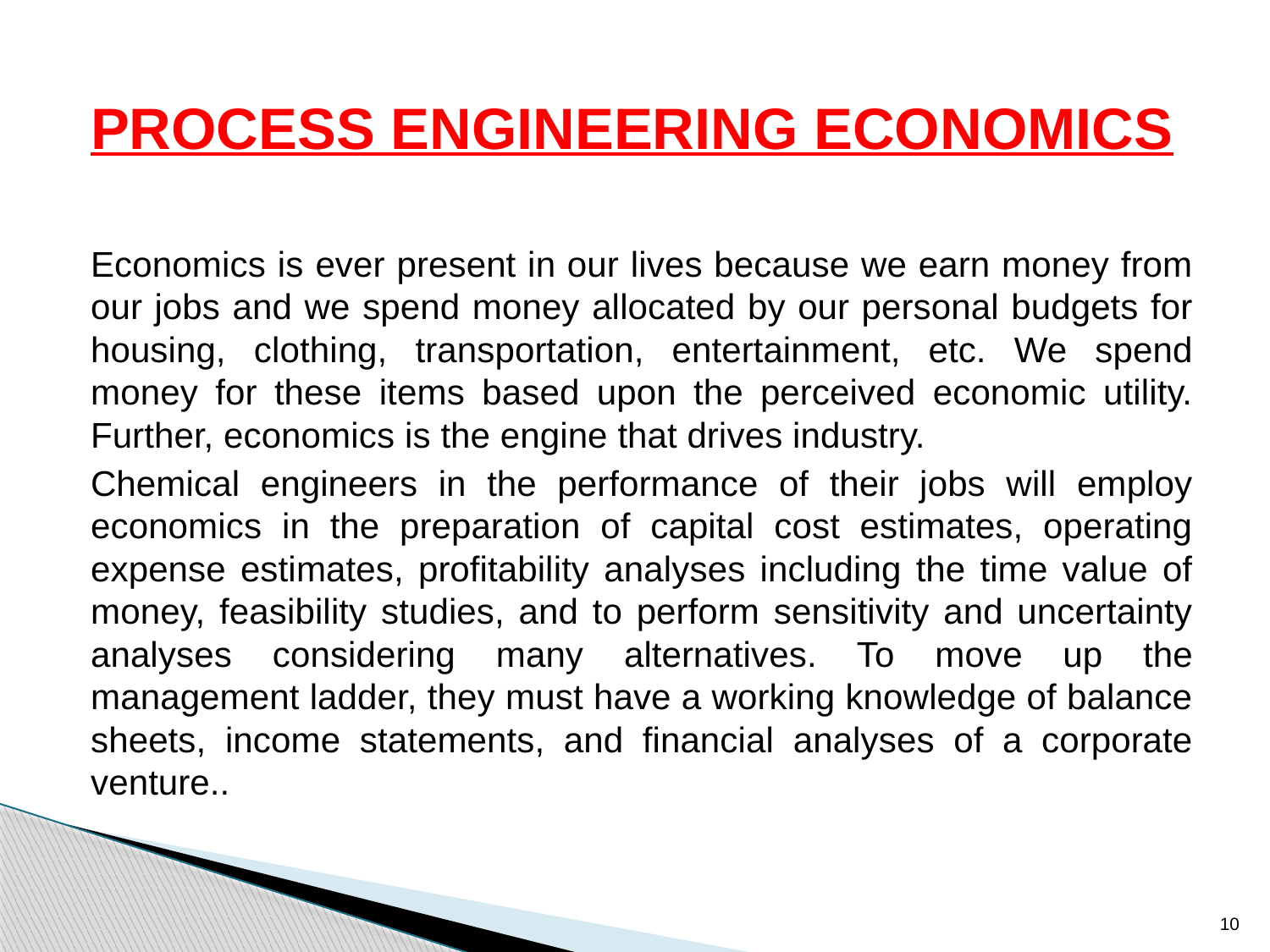

PROCESS ENGINEERING ECONOMICS

Economics is ever present in our lives because we earn money from our jobs and we spend money allocated by our personal budgets for housing, clothing, transportation, entertainment, etc. We spend money for these items based upon the perceived economic utility. Further, economics is the engine that drives industry.
Chemical engineers in the performance of their jobs will employ economics in the preparation of capital cost estimates, operating expense estimates, profitability analyses including the time value of money, feasibility studies, and to perform sensitivity and uncertainty analyses considering many alternatives. To move up the management ladder, they must have a working knowledge of balance sheets, income statements, and financial analyses of a corporate venture..
10